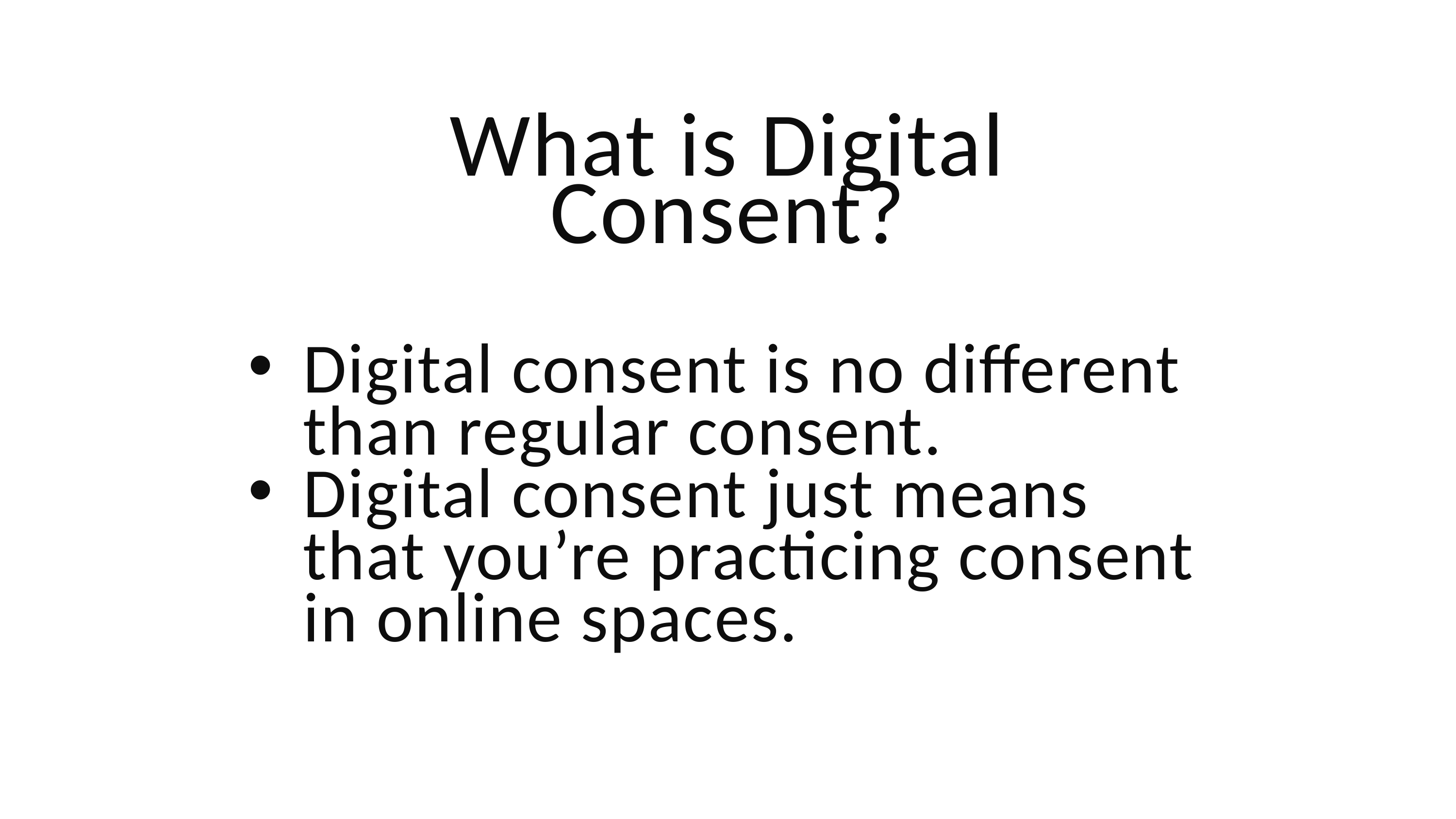

What is Digital Consent?
Digital consent is no different than regular consent.
Digital consent just means that you’re practicing consent in online spaces.